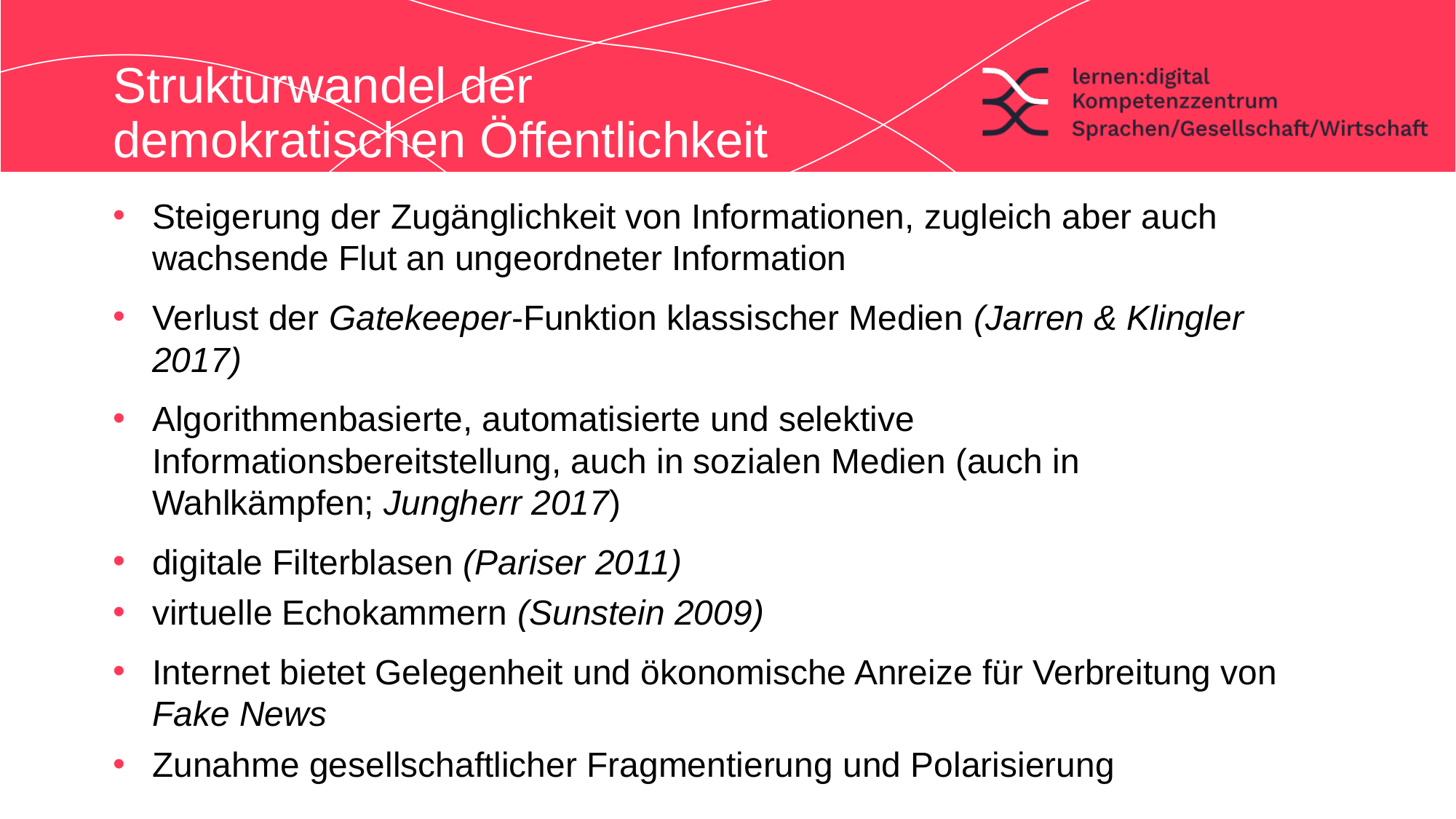

# Strukturwandel der demokratischen Öffentlichkeit
Steigerung der Zugänglichkeit von Informationen, zugleich aber auch wachsende Flut an ungeordneter Information
Verlust der Gatekeeper-Funktion klassischer Medien (Jarren & Klingler 2017)
Algorithmenbasierte, automatisierte und selektive Informationsbereitstellung, auch in sozialen Medien (auch in Wahlkämpfen; Jungherr 2017)
digitale Filterblasen (Pariser 2011)
virtuelle Echokammern (Sunstein 2009)
Internet bietet Gelegenheit und ökonomische Anreize für Verbreitung von Fake News
Zunahme gesellschaftlicher Fragmentierung und Polarisierung